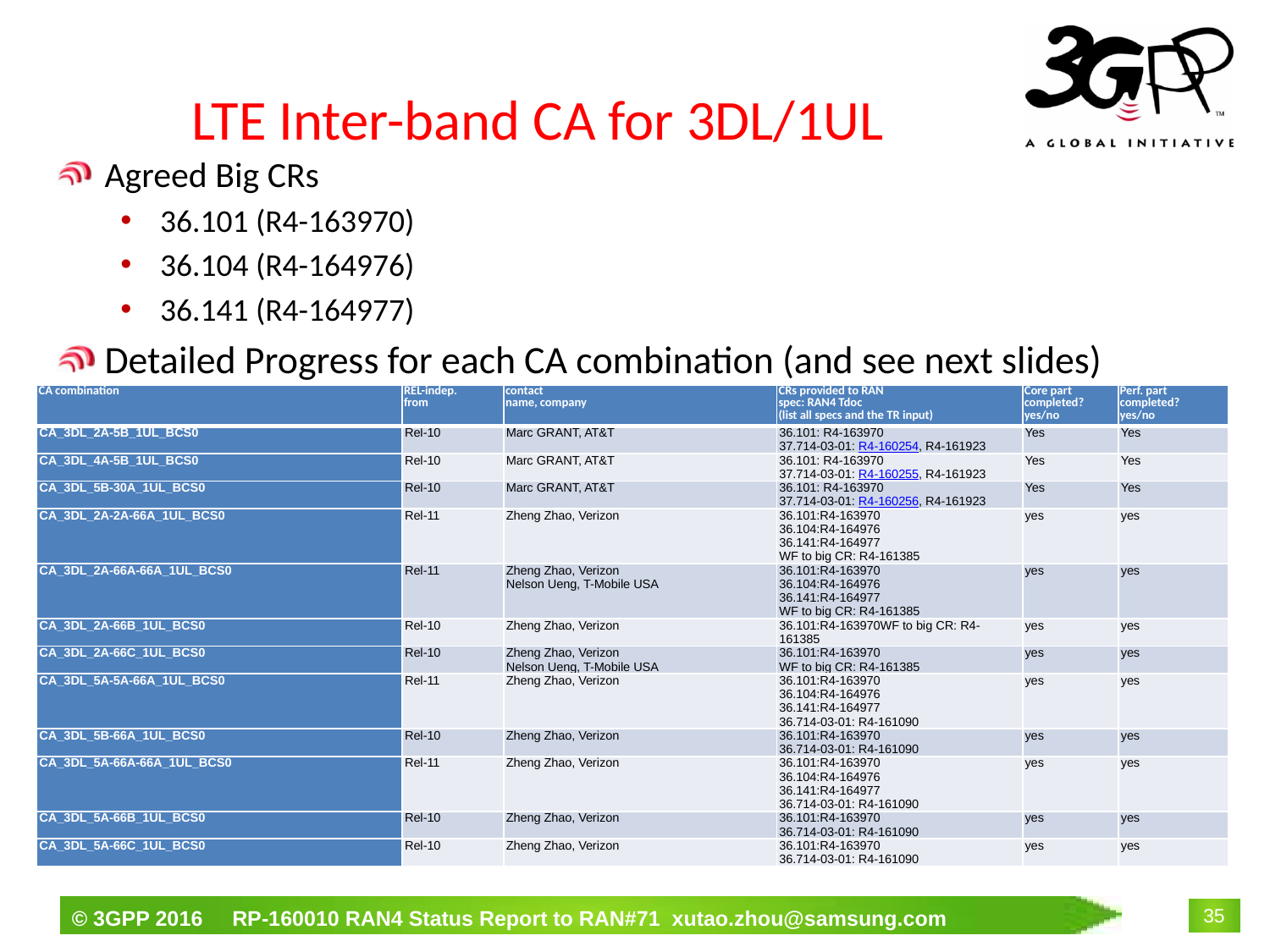

# LTE Inter-band CA for 3DL/1UL
Agreed Big CRs
36.101 (R4-163970)
36.104 (R4-164976)
36.141 (R4-164977)
Detailed Progress for each CA combination (and see next slides)

| CA combination | REL-indep. from | contact name, company | CRs provided to RAN spec: RAN4 Tdoc (list all specs and the TR input) | Core part completed? yes/no | Perf. part completed? yes/no |
| --- | --- | --- | --- | --- | --- |
| CA\_3DL\_2A-5B\_1UL\_BCS0 | Rel-10 | Marc GRANT, AT&T | 36.101: R4-163970 37.714-03-01: R4-160254, R4-161923 | Yes | Yes |
| CA\_3DL\_4A-5B\_1UL\_BCS0 | Rel-10 | Marc GRANT, AT&T | 36.101: R4-163970 37.714-03-01: R4-160255, R4-161923 | Yes | Yes |
| CA\_3DL\_5B-30A\_1UL\_BCS0 | Rel-10 | Marc GRANT, AT&T | 36.101: R4-163970 37.714-03-01: R4-160256, R4-161923 | Yes | Yes |
| CA\_3DL\_2A-2A-66A\_1UL\_BCS0 | Rel-11 | Zheng Zhao, Verizon | 36.101:R4-163970 36.104:R4-164976 36.141:R4-164977 WF to big CR: R4-161385 | yes | yes |
| CA\_3DL\_2A-66A-66A\_1UL\_BCS0 | Rel-11 | Zheng Zhao, Verizon Nelson Ueng, T-Mobile USA | 36.101:R4-163970 36.104:R4-164976 36.141:R4-164977 WF to big CR: R4-161385 | yes | yes |
| CA\_3DL\_2A-66B\_1UL\_BCS0 | Rel-10 | Zheng Zhao, Verizon | 36.101:R4-163970WF to big CR: R4-161385 | yes | yes |
| CA\_3DL\_2A-66C\_1UL\_BCS0 | Rel-10 | Zheng Zhao, Verizon Nelson Ueng, T-Mobile USA | 36.101:R4-163970 WF to big CR: R4-161385 | yes | yes |
| CA\_3DL\_5A-5A-66A\_1UL\_BCS0 | Rel-11 | Zheng Zhao, Verizon | 36.101:R4-163970 36.104:R4-164976 36.141:R4-164977 36.714-03-01: R4-161090 | yes | yes |
| CA\_3DL\_5B-66A\_1UL\_BCS0 | Rel-10 | Zheng Zhao, Verizon | 36.101:R4-163970 36.714-03-01: R4-161090 | yes | yes |
| CA\_3DL\_5A-66A-66A\_1UL\_BCS0 | Rel-11 | Zheng Zhao, Verizon | 36.101:R4-163970 36.104:R4-164976 36.141:R4-164977 36.714-03-01: R4-161090 | yes | yes |
| CA\_3DL\_5A-66B\_1UL\_BCS0 | Rel-10 | Zheng Zhao, Verizon | 36.101:R4-163970 36.714-03-01: R4-161090 | yes | yes |
| CA\_3DL\_5A-66C\_1UL\_BCS0 | Rel-10 | Zheng Zhao, Verizon | 36.101:R4-163970 36.714-03-01: R4-161090 | yes | yes |